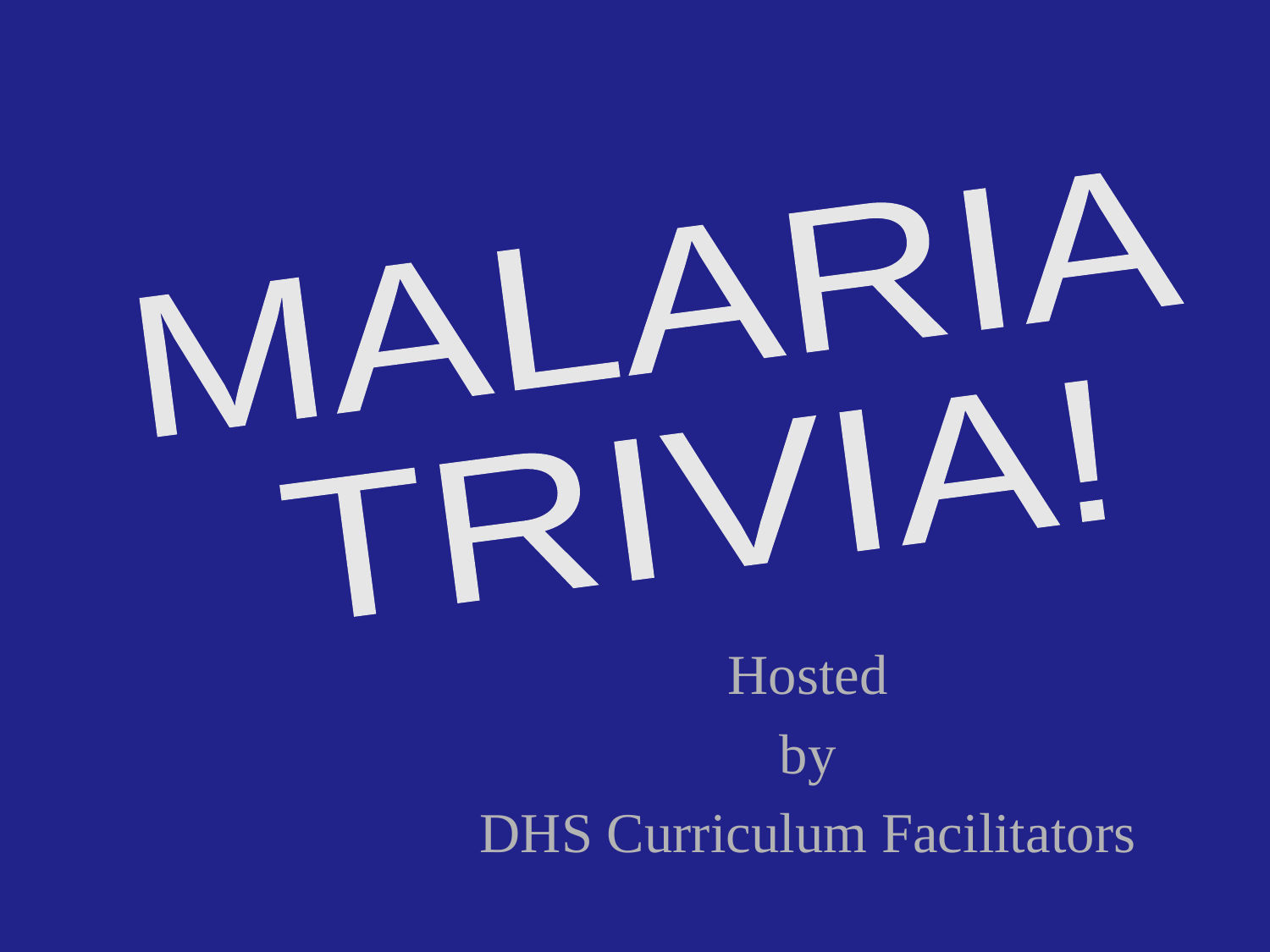

MALARIA
  TRIVIA!
Hosted
by
DHS Curriculum Facilitators